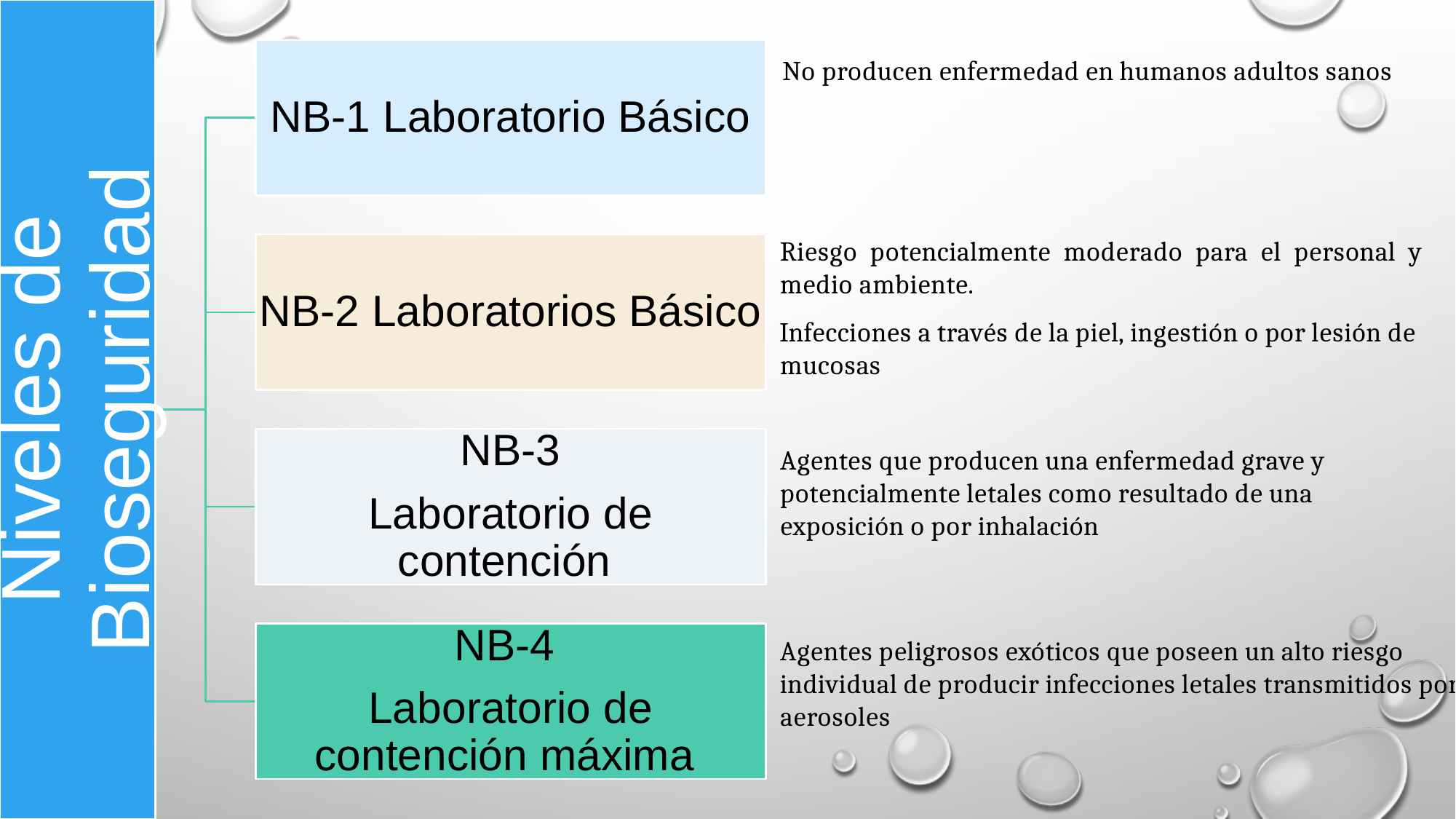

Niveles de Bioseguridad
NB-1 Laboratorio Básico
NB-2 Laboratorios Básico
NB-3
Laboratorio de contención
NB-4
Laboratorio de contención máxima
No producen enfermedad en humanos adultos sanos
Riesgo potencialmente moderado para el personal y medio ambiente.
Infecciones a través de la piel, ingestión o por lesión de mucosas
Agentes que producen una enfermedad grave y potencialmente letales como resultado de una exposición o por inhalación
Agentes peligrosos exóticos que poseen un alto riesgo individual de producir infecciones letales transmitidos por aerosoles